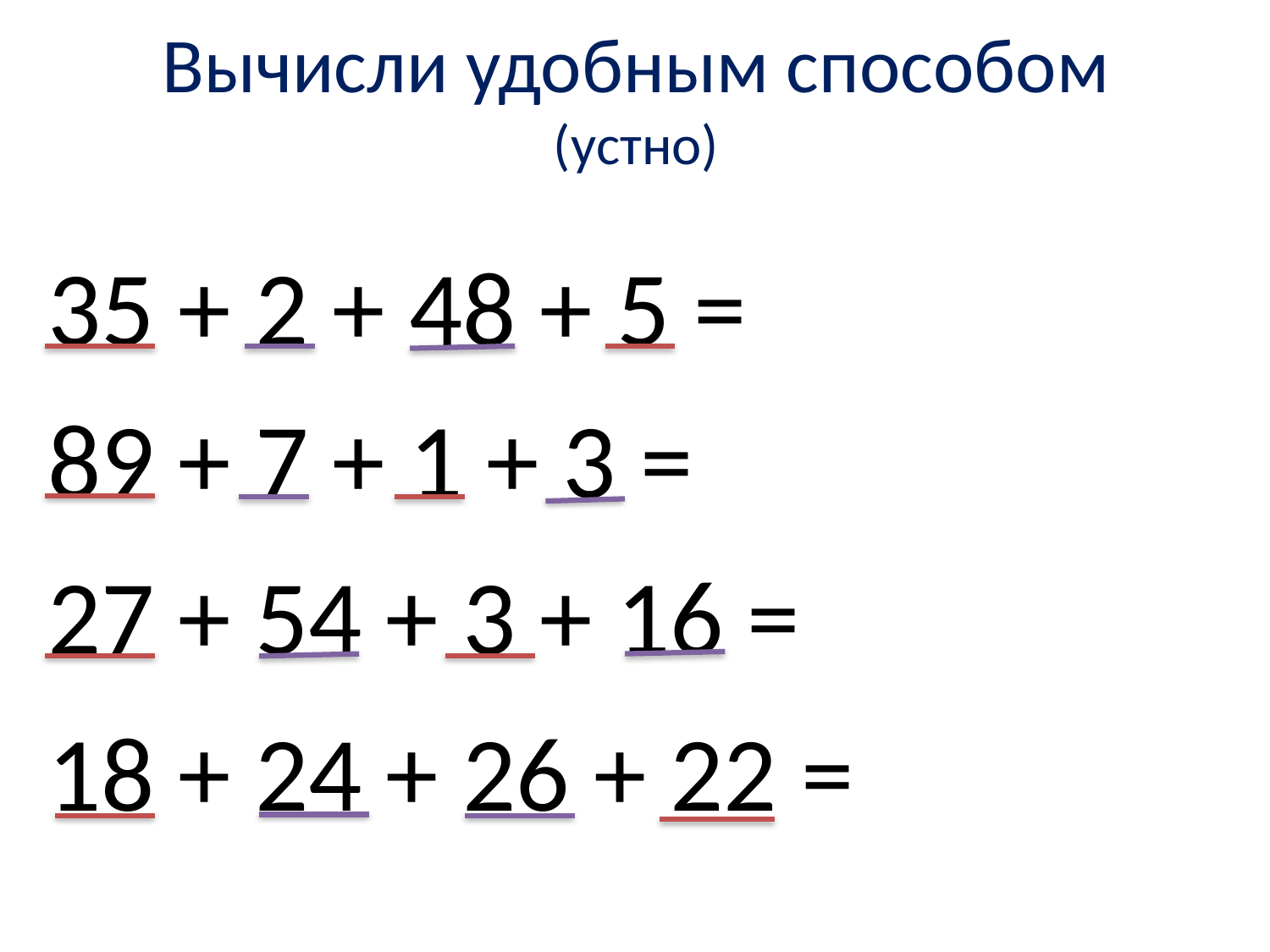

# Вычисли удобным способом (устно)
35 + 2 + 48 + 5 =

89 + 7 + 1 + 3 =

27 + 54 + 3 + 16 =

18 + 24 + 26 + 22 =